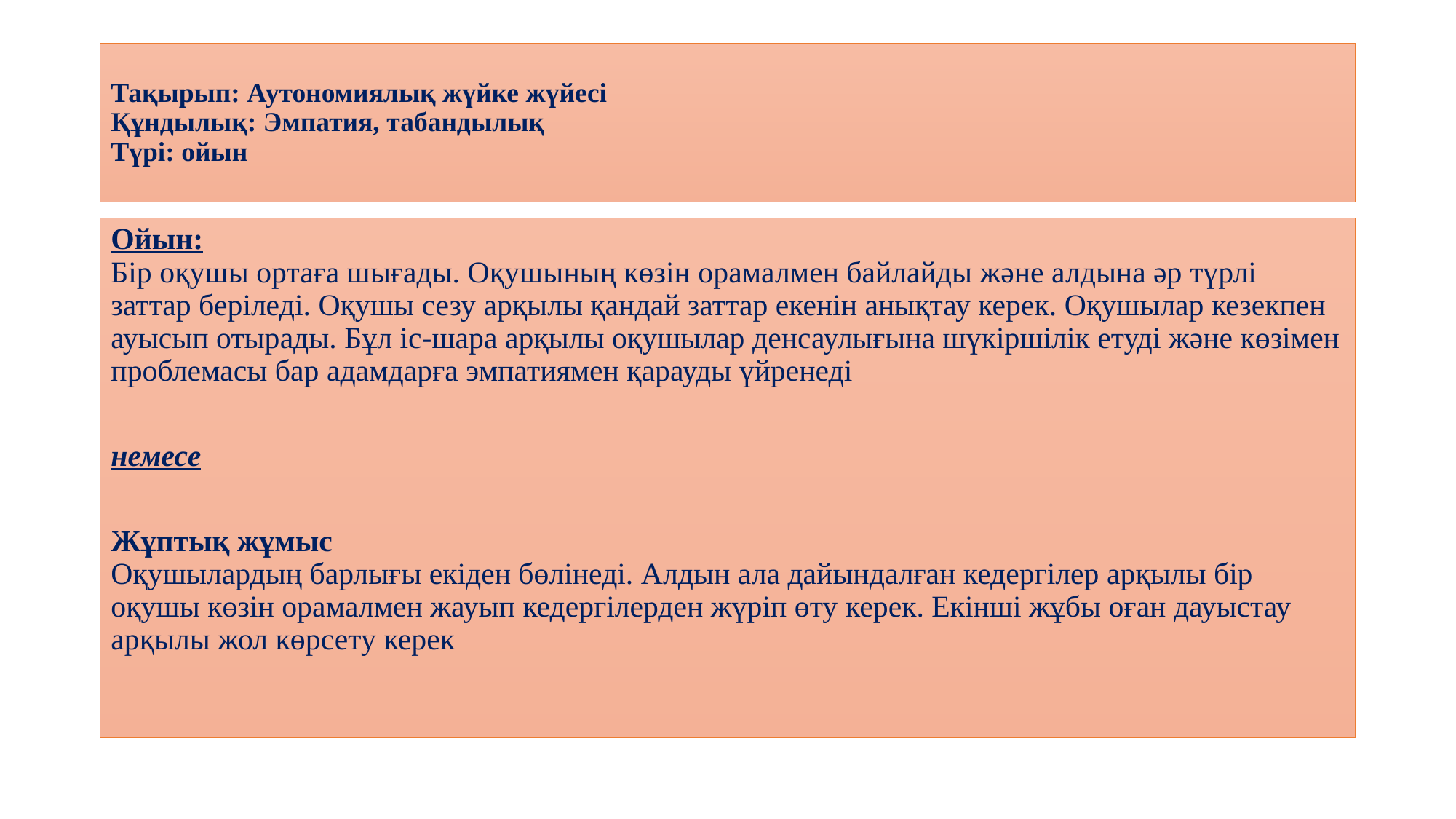

# Тақырып: Аутономиялық жүйке жүйесі Құндылық: Эмпатия, табандылық Түрі: ойын
Ойын:
Бір оқушы ортаға шығады. Оқушының көзін орамалмен байлайды және алдына әр түрлі заттар беріледі. Оқушы сезу арқылы қандай заттар екенін анықтау керек. Оқушылар кезекпен ауысып отырады. Бұл іс-шара арқылы оқушылар денсаулығына шүкіршілік етуді және көзімен проблемасы бар адамдарға эмпатиямен қарауды үйренеді
немесе
Жұптық жұмыс
Оқушылардың барлығы екіден бөлінеді. Алдын ала дайындалған кедергілер арқылы бір оқушы көзін орамалмен жауып кедергілерден жүріп өту керек. Екінші жұбы оған дауыстау арқылы жол көрсету керек